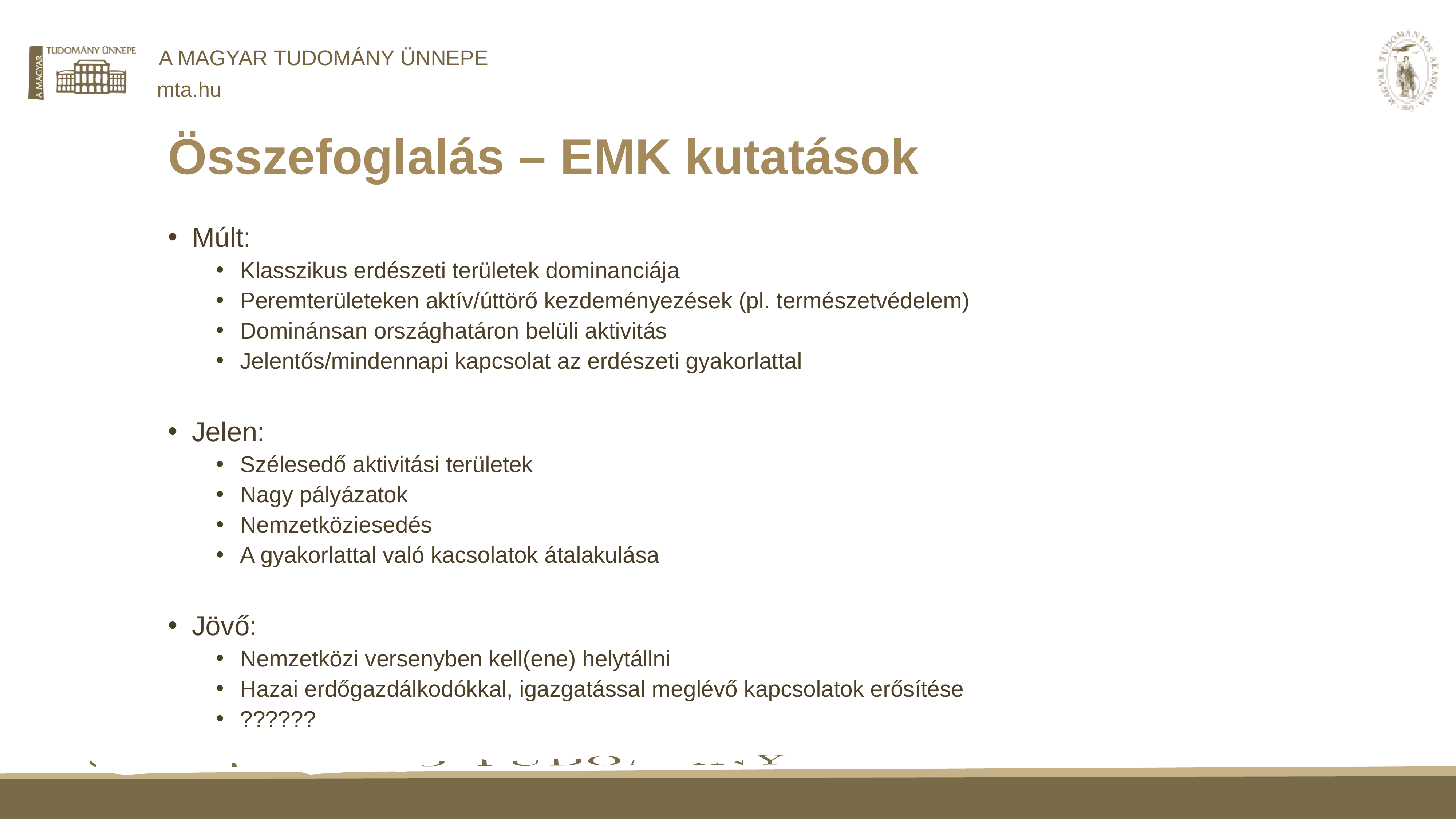

# Összefoglalás – EMK kutatások
Múlt:
Klasszikus erdészeti területek dominanciája
Peremterületeken aktív/úttörő kezdeményezések (pl. természetvédelem)
Dominánsan országhatáron belüli aktivitás
Jelentős/mindennapi kapcsolat az erdészeti gyakorlattal

Jelen:
Szélesedő aktivitási területek
Nagy pályázatok
Nemzetköziesedés
A gyakorlattal való kacsolatok átalakulása

Jövő:
Nemzetközi versenyben kell(ene) helytállni
Hazai erdőgazdálkodókkal, igazgatással meglévő kapcsolatok erősítése
??????